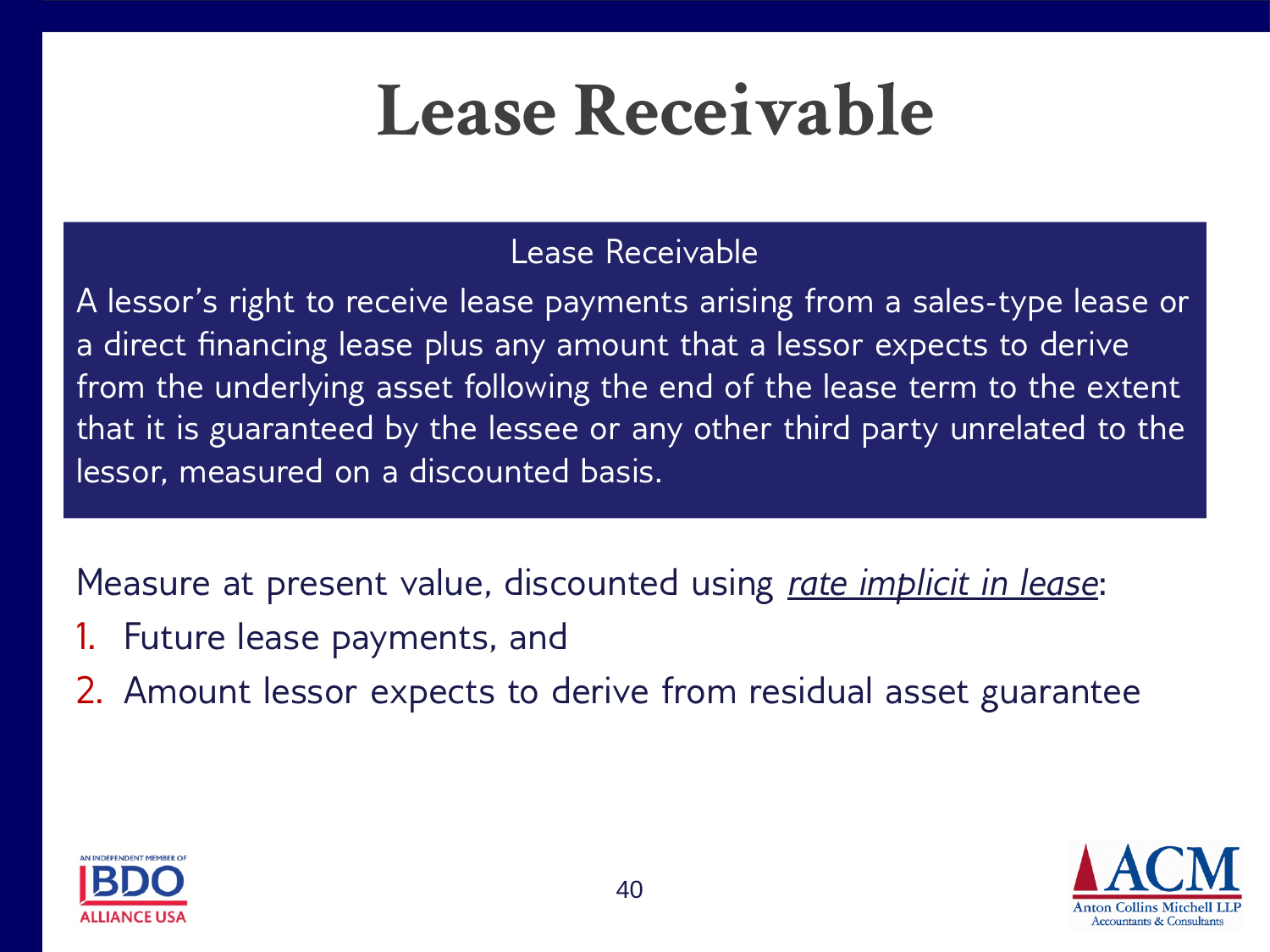

# Lease Receivable
Lease Receivable
A lessor’s right to receive lease payments arising from a sales-type lease or a direct financing lease plus any amount that a lessor expects to derive from the underlying asset following the end of the lease term to the extent that it is guaranteed by the lessee or any other third party unrelated to the lessor, measured on a discounted basis.

Measure at present value, discounted using rate implicit in lease:
Future lease payments, and
Amount lessor expects to derive from residual asset guarantee

40